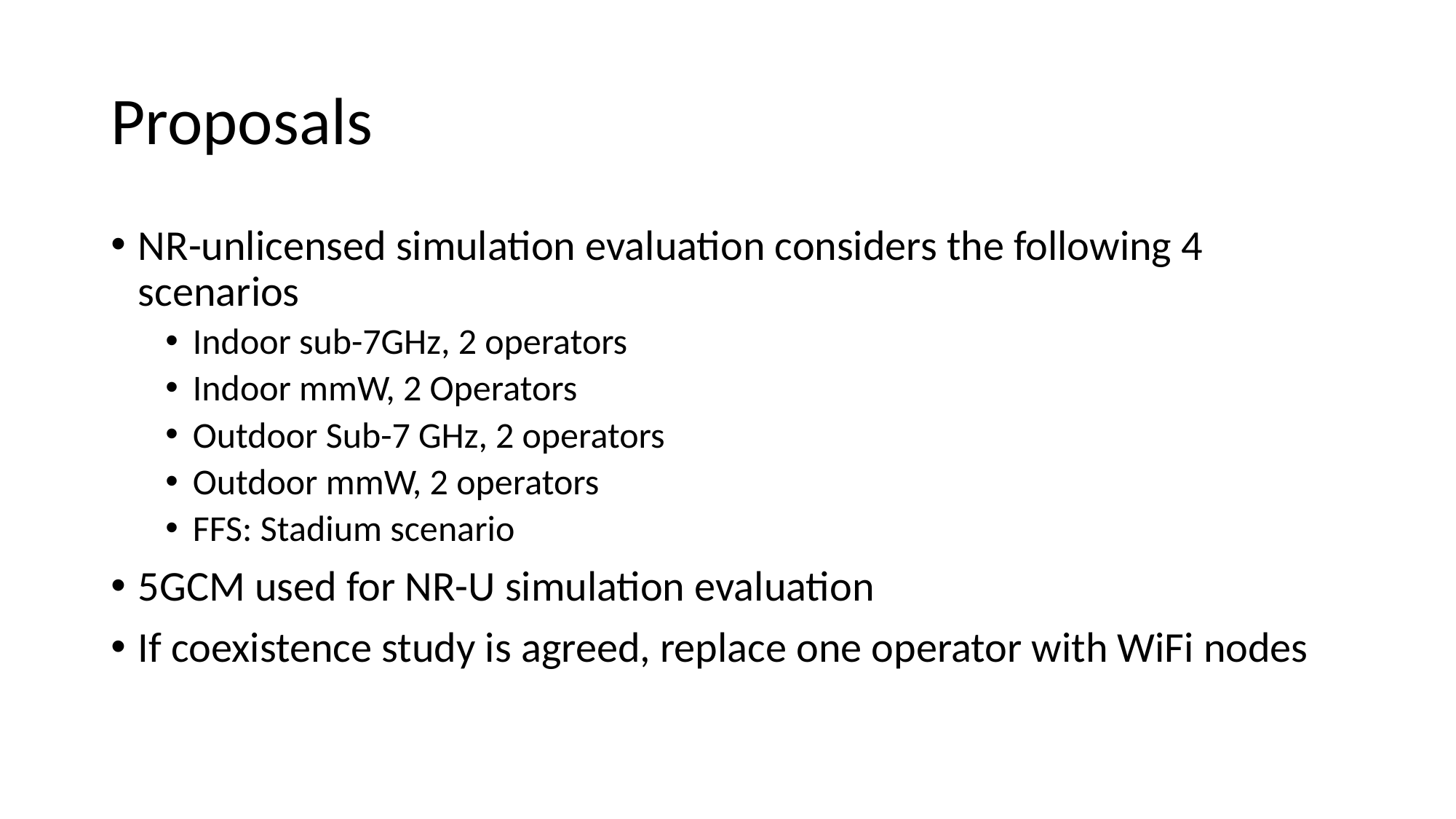

# Proposals
NR-unlicensed simulation evaluation considers the following 4 scenarios
Indoor sub-7GHz, 2 operators
Indoor mmW, 2 Operators
Outdoor Sub-7 GHz, 2 operators
Outdoor mmW, 2 operators
FFS: Stadium scenario
5GCM used for NR-U simulation evaluation
If coexistence study is agreed, replace one operator with WiFi nodes